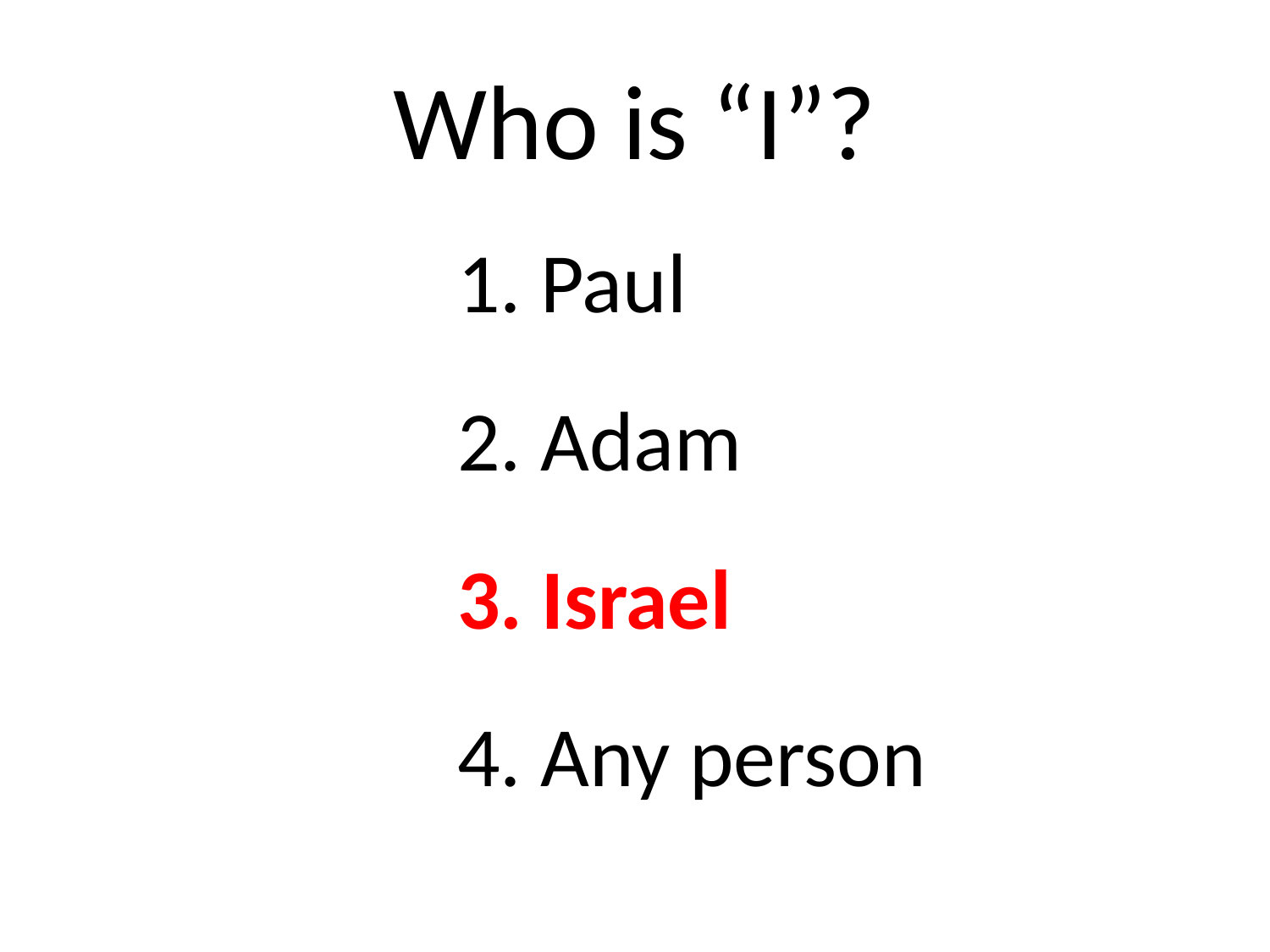

# Who is “I”?
			1. Paul

			2. Adam

			3. Israel

			4. Any person